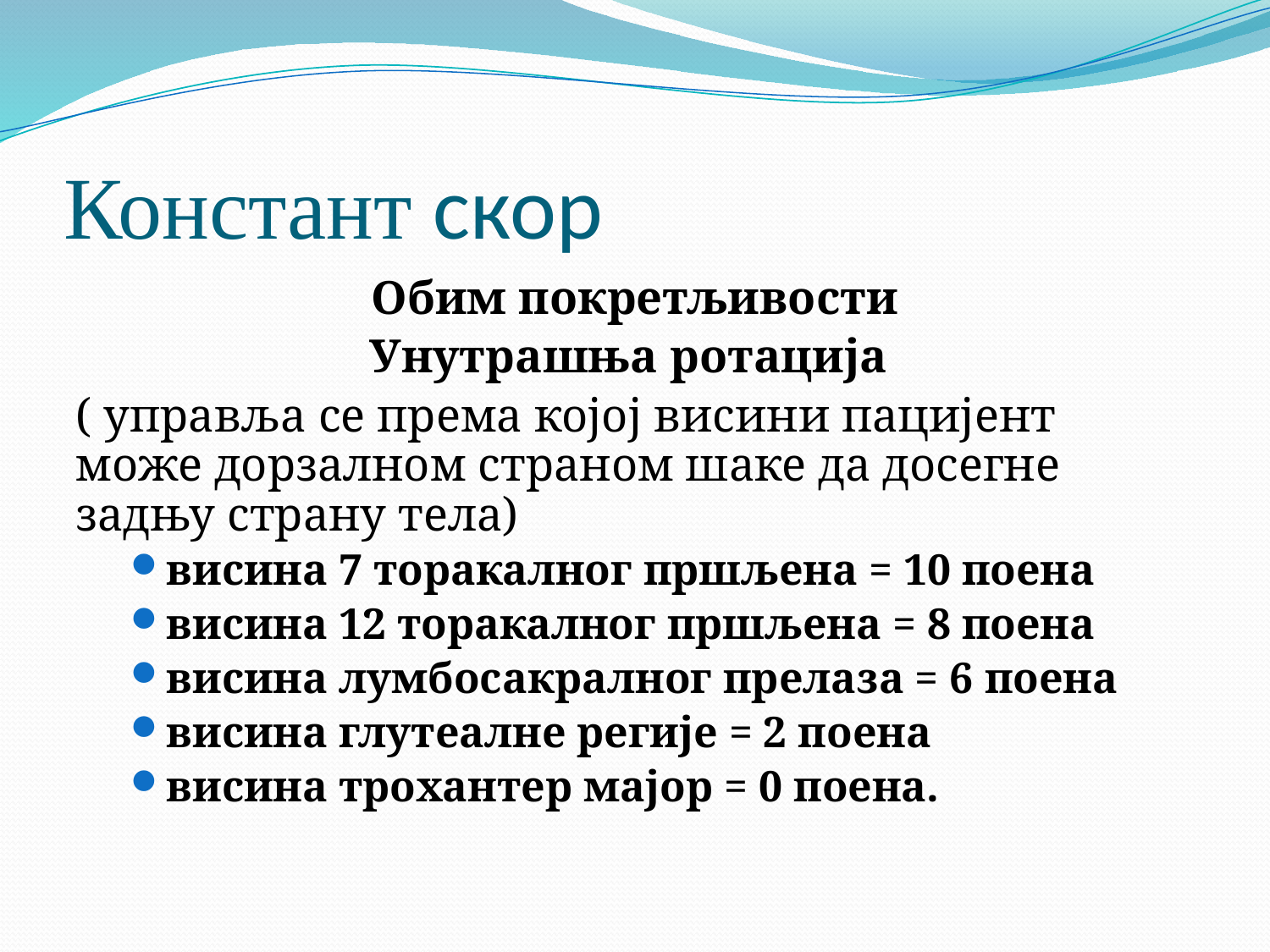

# Констант скор
Обим покретљивости
Унутрашња ротација
( управља се према којој висини пацијент може дорзалном страном шаке да досегне задњу страну тела)
висина 7 торакалног пршљена = 10 поена
висина 12 торакалног пршљена = 8 поена
висина лумбосакралног прелаза = 6 поена
висина глутеалне регије = 2 поена
висина трохантер мајор = 0 поена.